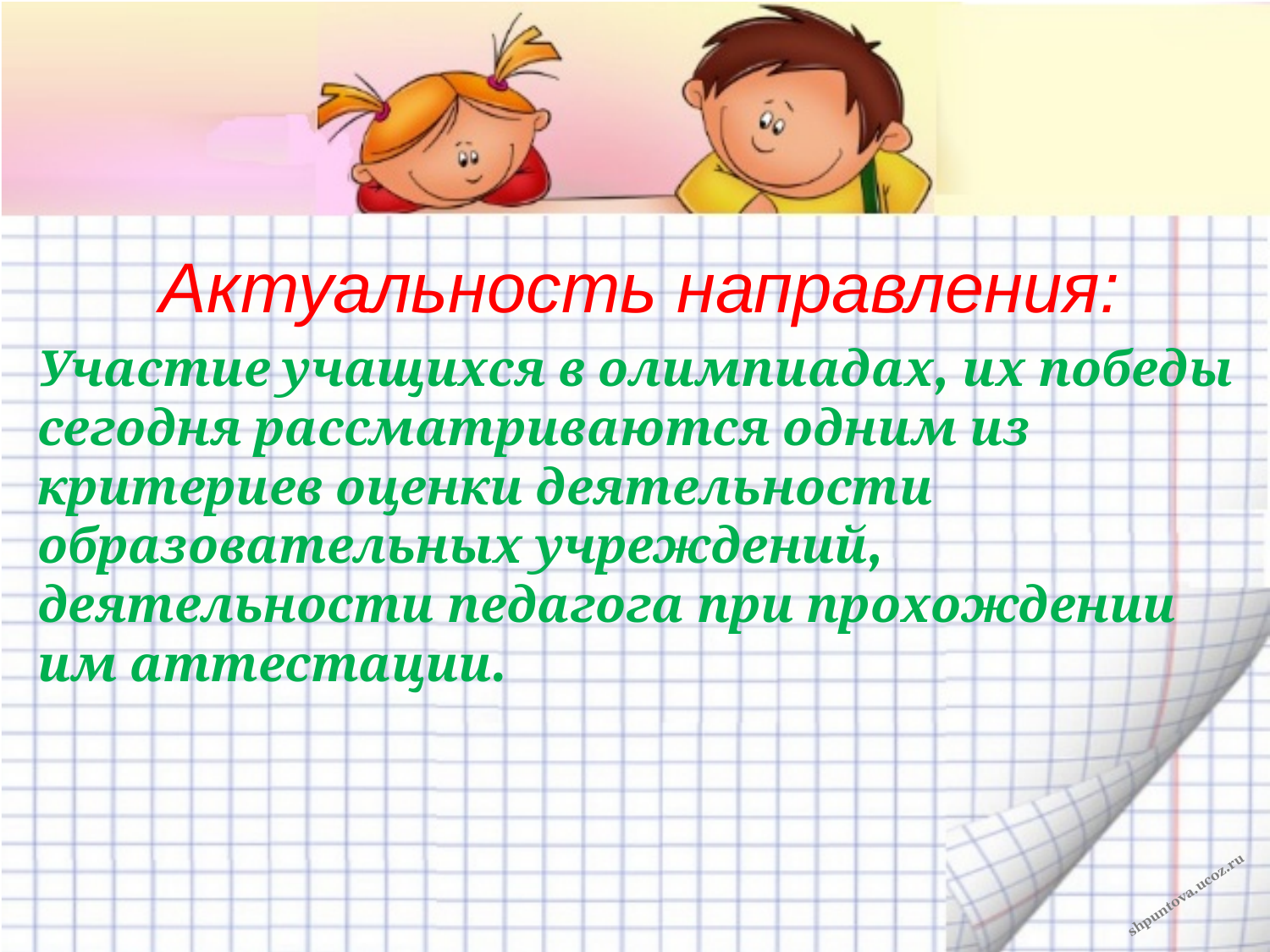

Актуальность направления:
Участие учащихся в олимпиадах, их победы сегодня рассматриваются одним из критериев оценки деятельности образовательных учреждений, деятельности педагога при прохождении им аттестации.